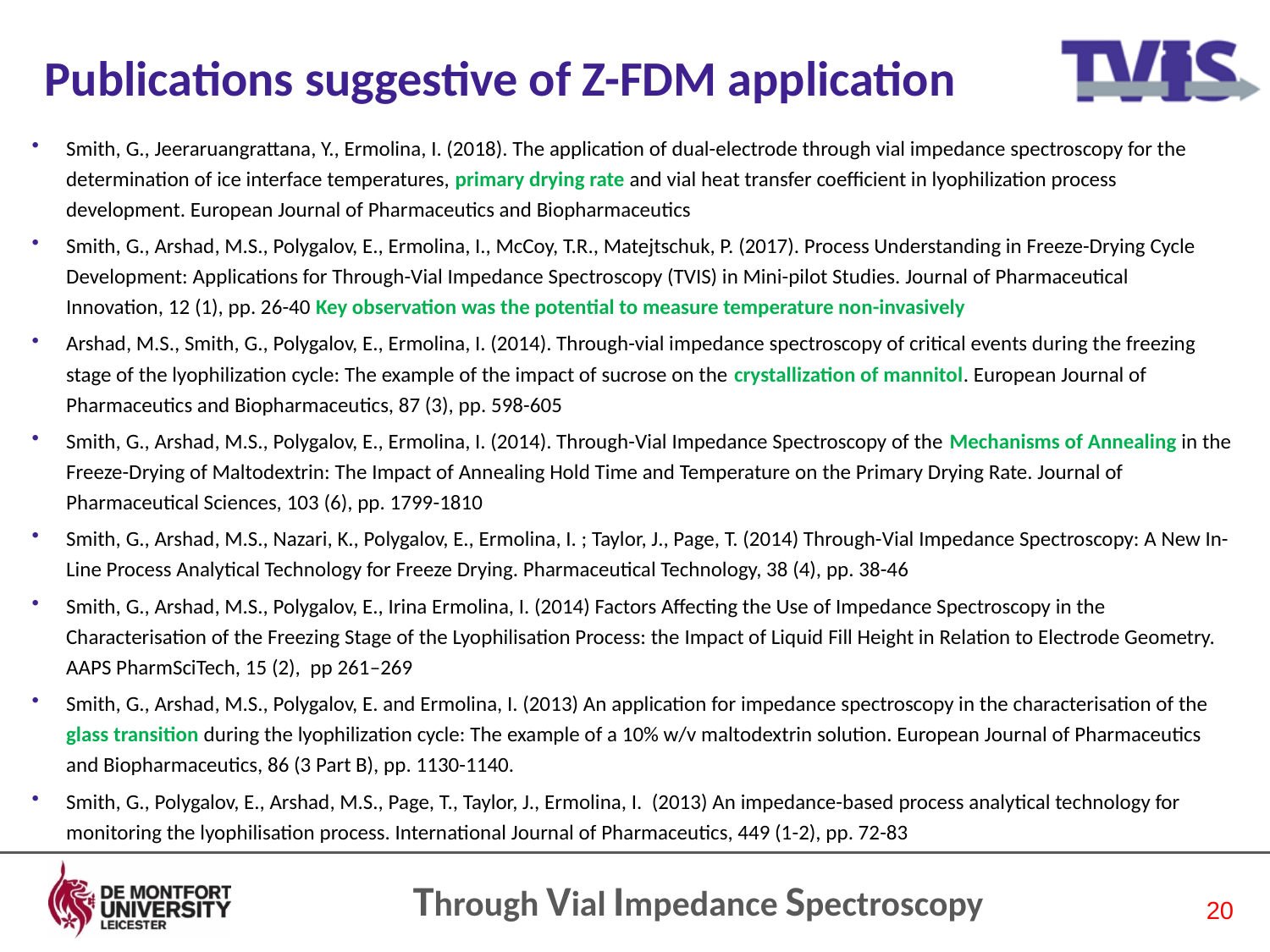

# Publications suggestive of Z-FDM application
Smith, G., Jeeraruangrattana, Y., Ermolina, I. (2018). The application of dual-electrode through vial impedance spectroscopy for the determination of ice interface temperatures, primary drying rate and vial heat transfer coefficient in lyophilization process development. European Journal of Pharmaceutics and Biopharmaceutics
Smith, G., Arshad, M.S., Polygalov, E., Ermolina, I., McCoy, T.R., Matejtschuk, P. (2017). Process Understanding in Freeze-Drying Cycle Development: Applications for Through-Vial Impedance Spectroscopy (TVIS) in Mini-pilot Studies. Journal of Pharmaceutical Innovation, 12 (1), pp. 26-40 Key observation was the potential to measure temperature non-invasively
Arshad, M.S., Smith, G., Polygalov, E., Ermolina, I. (2014). Through-vial impedance spectroscopy of critical events during the freezing stage of the lyophilization cycle: The example of the impact of sucrose on the crystallization of mannitol. European Journal of Pharmaceutics and Biopharmaceutics, 87 (3), pp. 598-605
Smith, G., Arshad, M.S., Polygalov, E., Ermolina, I. (2014). Through-Vial Impedance Spectroscopy of the Mechanisms of Annealing in the Freeze-Drying of Maltodextrin: The Impact of Annealing Hold Time and Temperature on the Primary Drying Rate. Journal of Pharmaceutical Sciences, 103 (6), pp. 1799-1810
Smith, G., Arshad, M.S., Nazari, K., Polygalov, E., Ermolina, I. ; Taylor, J., Page, T. (2014) Through-Vial Impedance Spectroscopy: A New In-Line Process Analytical Technology for Freeze Drying. Pharmaceutical Technology, 38 (4), pp. 38-46
Smith, G., Arshad, M.S., Polygalov, E., Irina Ermolina, I. (2014) Factors Affecting the Use of Impedance Spectroscopy in the Characterisation of the Freezing Stage of the Lyophilisation Process: the Impact of Liquid Fill Height in Relation to Electrode Geometry. AAPS PharmSciTech, 15 (2),  pp 261–269
Smith, G., Arshad, M.S., Polygalov, E. and Ermolina, I. (2013) An application for impedance spectroscopy in the characterisation of the glass transition during the lyophilization cycle: The example of a 10% w/v maltodextrin solution. European Journal of Pharmaceutics and Biopharmaceutics, 86 (3 Part B), pp. 1130-1140.
Smith, G., Polygalov, E., Arshad, M.S., Page, T., Taylor, J., Ermolina, I.  (2013) An impedance-based process analytical technology for monitoring the lyophilisation process. International Journal of Pharmaceutics, 449 (1-2), pp. 72-83